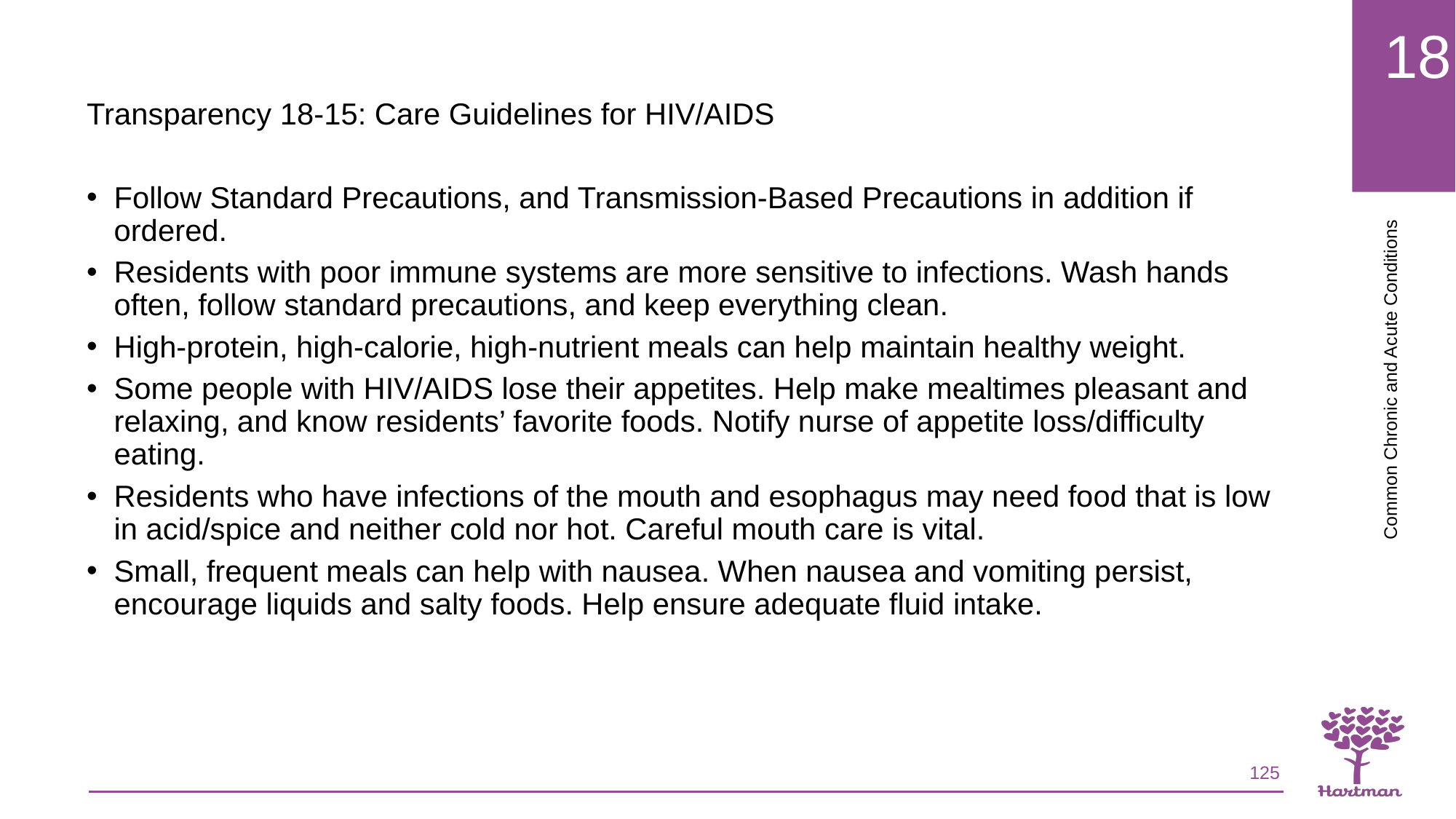

Transparency 18-15: Care Guidelines for HIV/AIDS

Follow Standard Precautions, and Transmission-Based Precautions in addition if ordered.
Residents with poor immune systems are more sensitive to infections. Wash hands often, follow standard precautions, and keep everything clean.
High-protein, high-calorie, high-nutrient meals can help maintain healthy weight.
Some people with HIV/AIDS lose their appetites. Help make mealtimes pleasant and relaxing, and know residents’ favorite foods. Notify nurse of appetite loss/difficulty eating.
Residents who have infections of the mouth and esophagus may need food that is low in acid/spice and neither cold nor hot. Careful mouth care is vital.
Small, frequent meals can help with nausea. When nausea and vomiting persist, encourage liquids and salty foods. Help ensure adequate fluid intake.

125